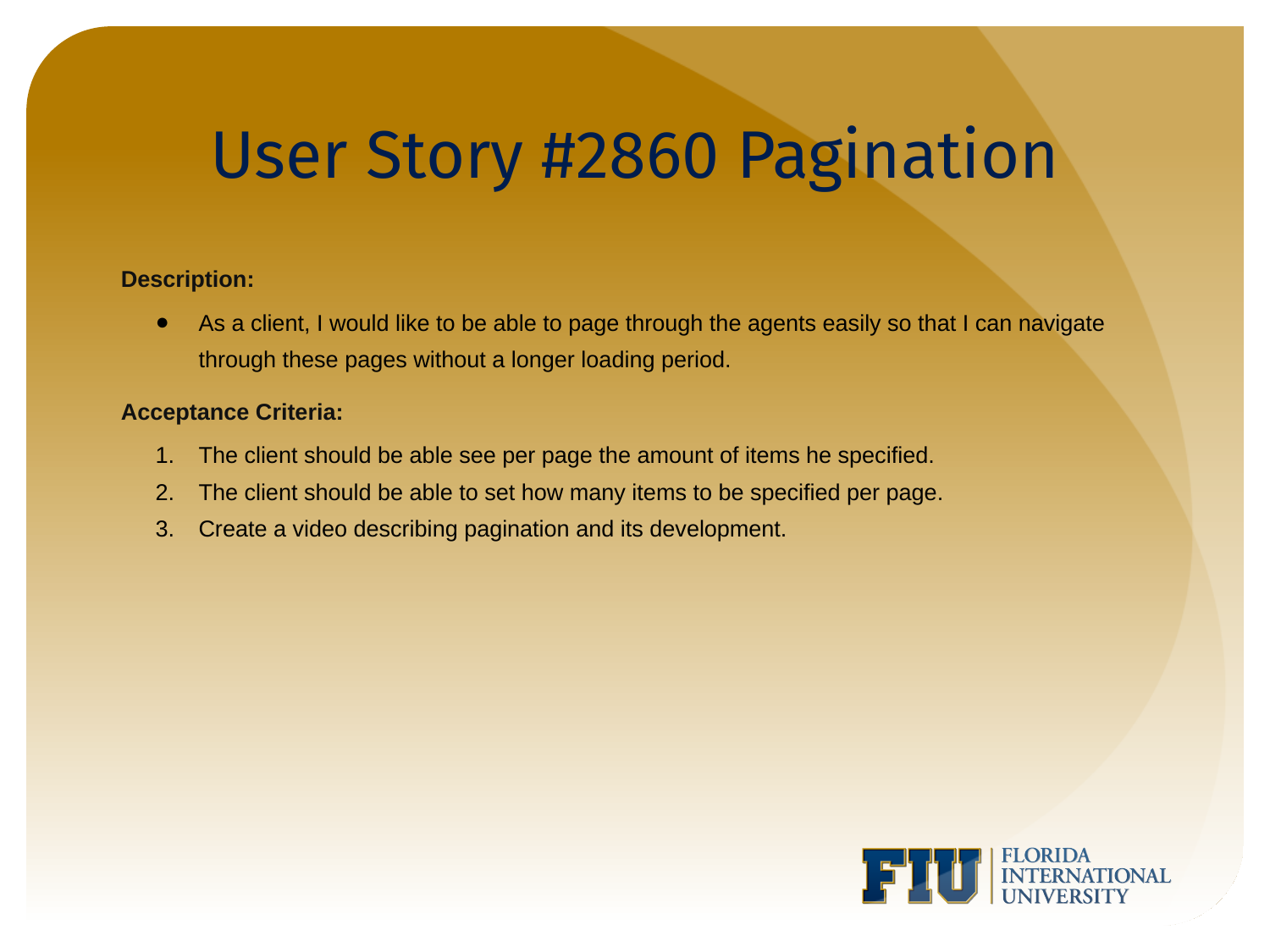

# User Story #2860 Pagination
Description:
As a client, I would like to be able to page through the agents easily so that I can navigate through these pages without a longer loading period.
Acceptance Criteria:
The client should be able see per page the amount of items he specified.
The client should be able to set how many items to be specified per page.
Create a video describing pagination and its development.